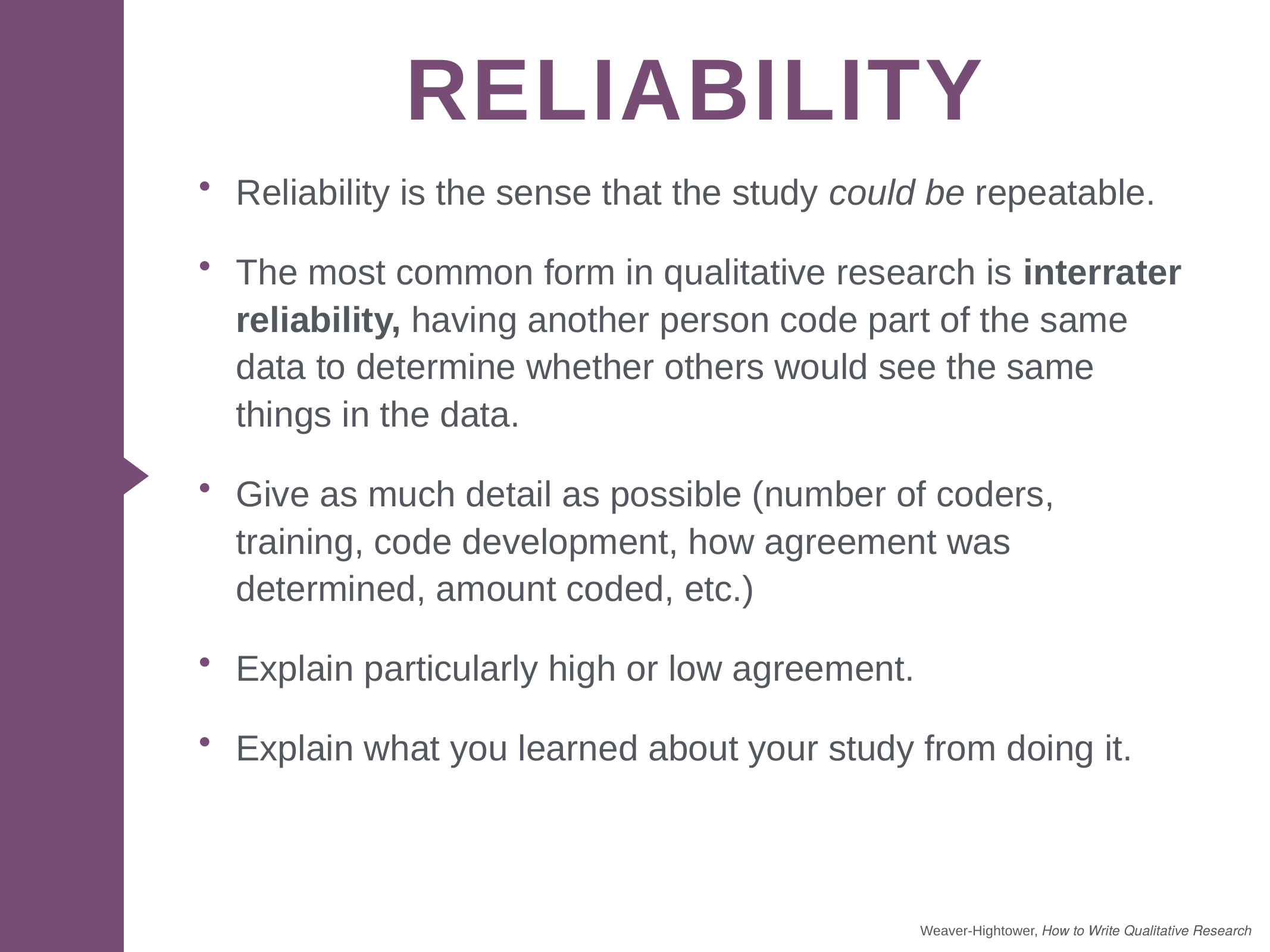

# Reliability
Reliability is the sense that the study could be repeatable.
The most common form in qualitative research is interrater reliability, having another person code part of the same data to determine whether others would see the same things in the data.
Give as much detail as possible (number of coders, training, code development, how agreement was determined, amount coded, etc.)
Explain particularly high or low agreement.
Explain what you learned about your study from doing it.